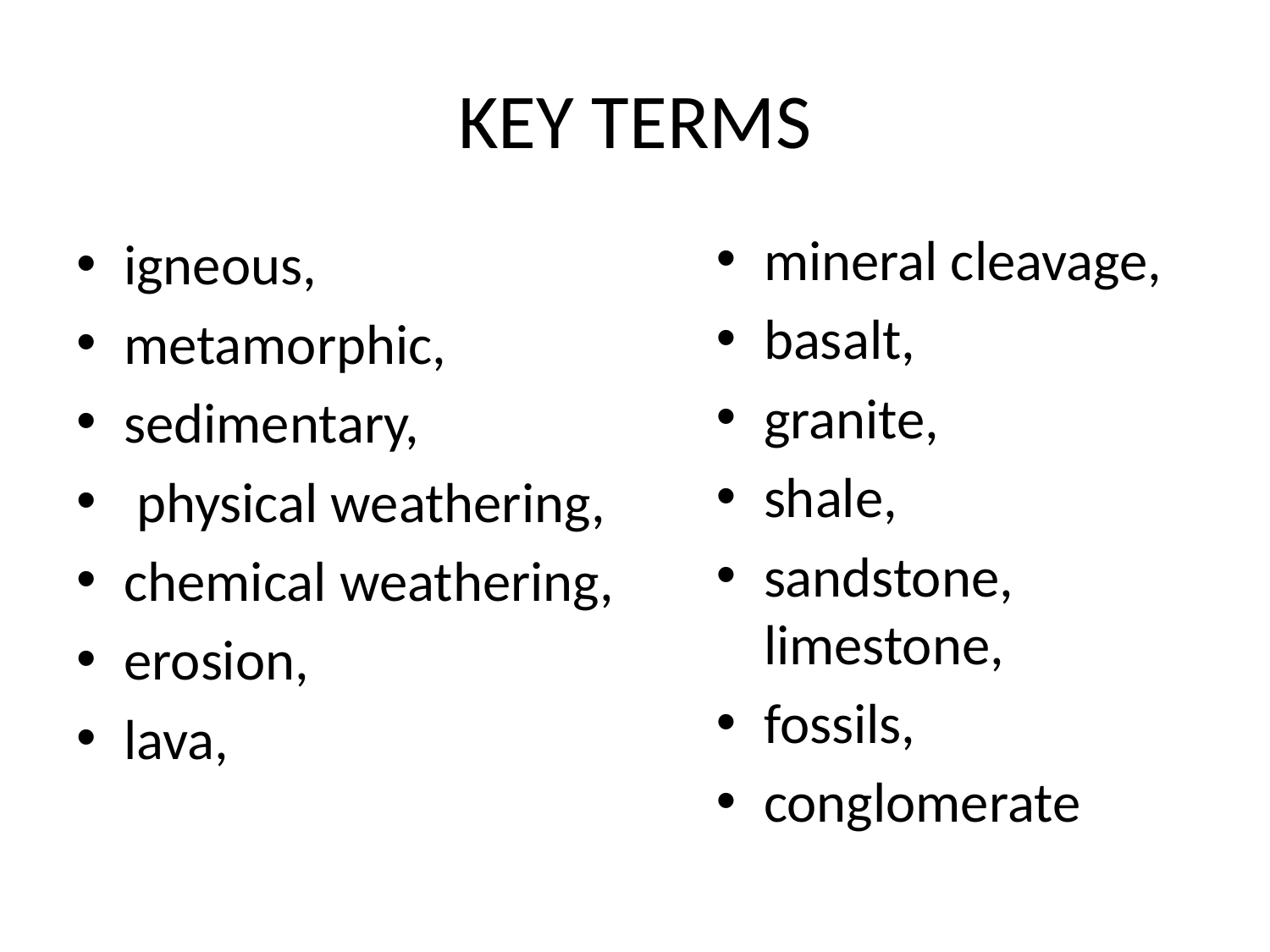

# KEY TERMS
mineral cleavage,
basalt,
granite,
shale,
sandstone, limestone,
fossils,
conglomerate

igneous,
metamorphic,
sedimentary,
 physical weathering,
chemical weathering,
erosion,
lava,